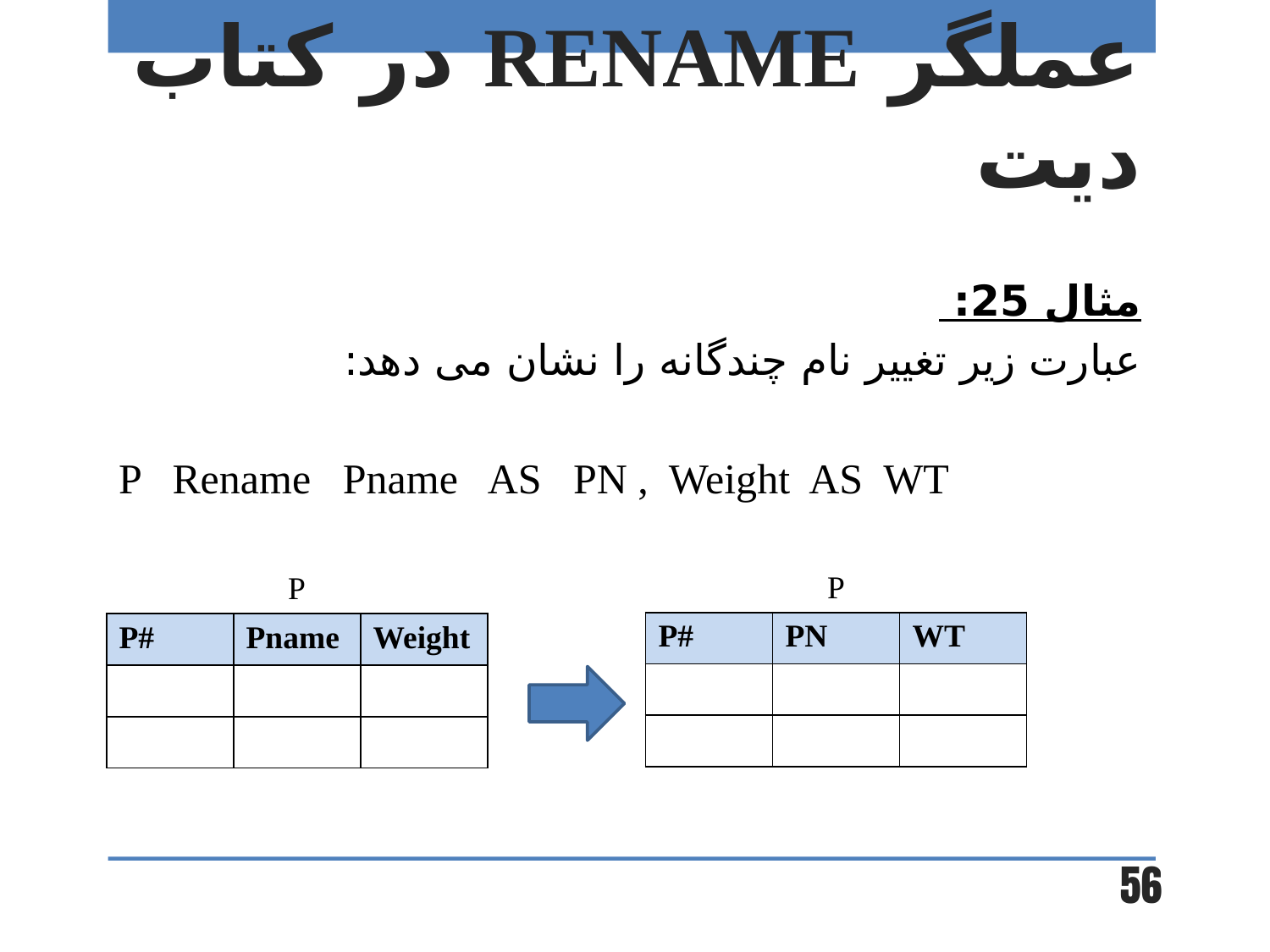

# عملگر RENAME در کتاب دیت
مثال 25:
عبارت زیر تغییر نام چندگانه را نشان می دهد:

P   Rename   Pname   AS   PN ,  Weight  AS  WT

P
P
| P# | PN | WT |
| --- | --- | --- |
|  |  |  |
|  |  |  |
| P# | Pname | Weight |
| --- | --- | --- |
|  |  |  |
|  |  |  |

56